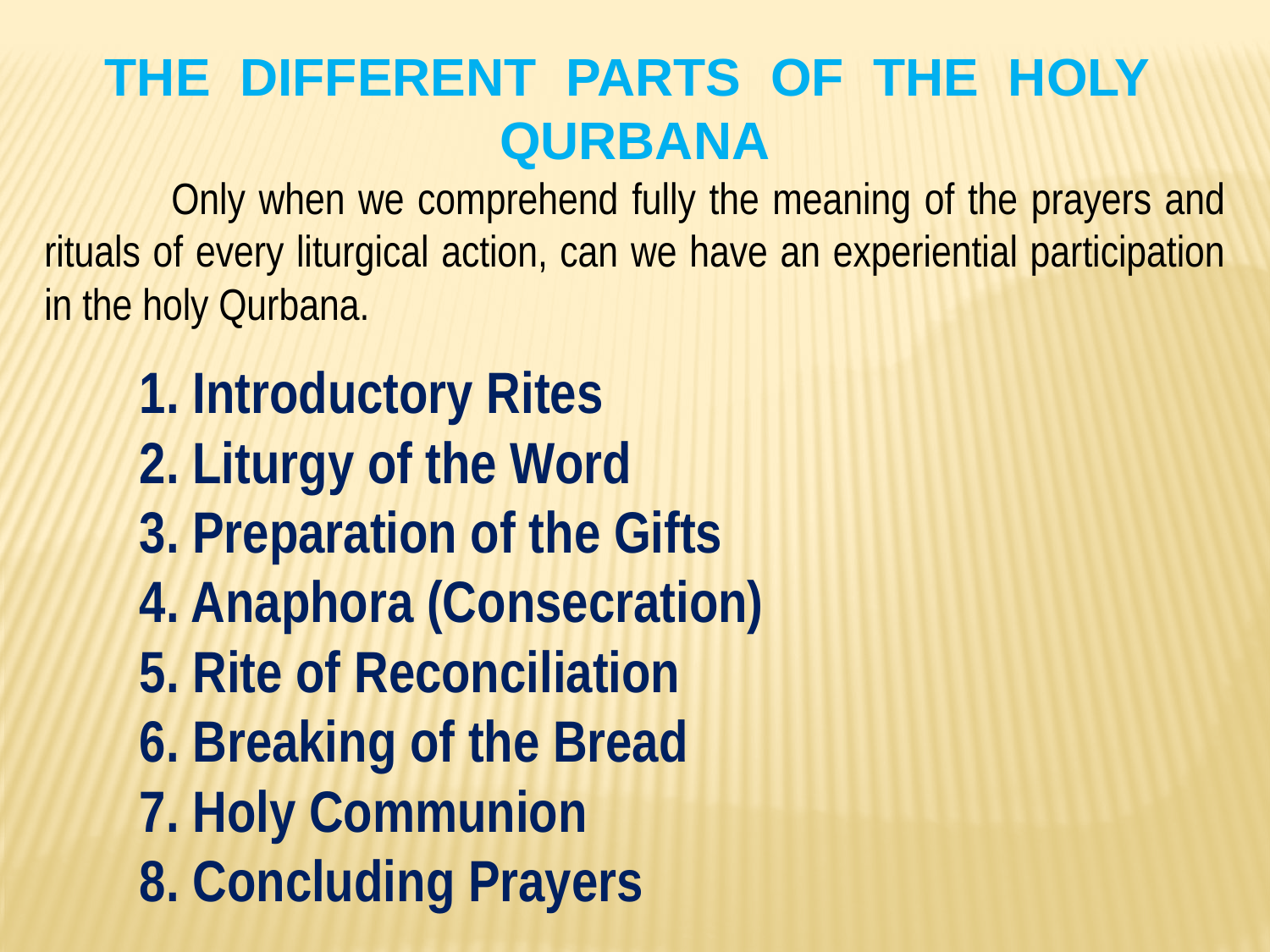

THE  DIFFERENT  PARTS  OF  THE  HOLY  QURBANA
	Only when we comprehend fully the meaning of the prayers and rituals of every liturgical action, can we have an experiential participation in the holy Qurbana.
1. Introductory Rites
2. Liturgy of the Word
3. Preparation of the Gifts
4. Anaphora (Consecration)
5. Rite of Reconciliation
6. Breaking of the Bread
7. Holy Communion
8. Concluding Prayers